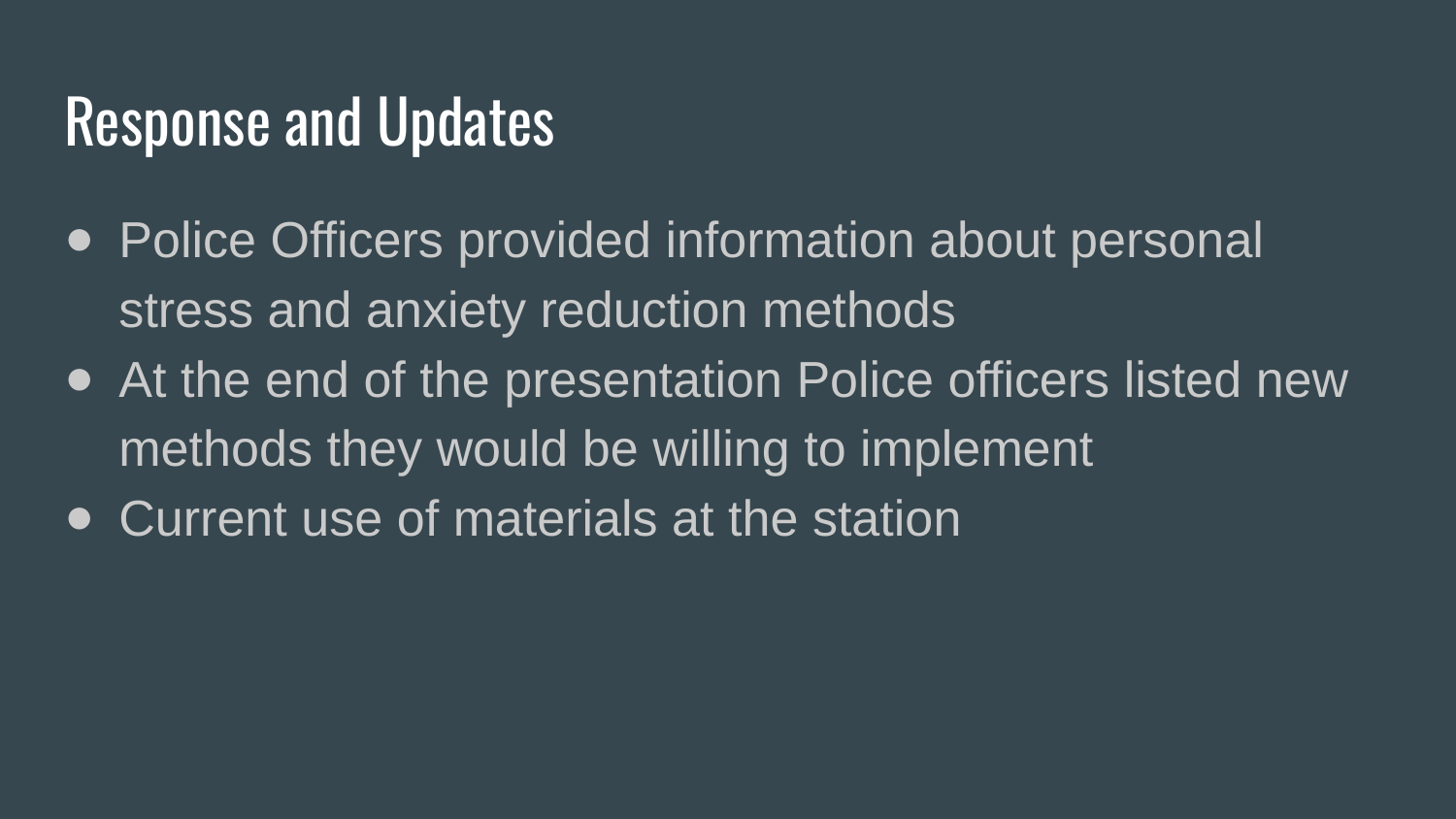

# Response and Updates
Police Officers provided information about personal stress and anxiety reduction methods
At the end of the presentation Police officers listed new methods they would be willing to implement
Current use of materials at the station